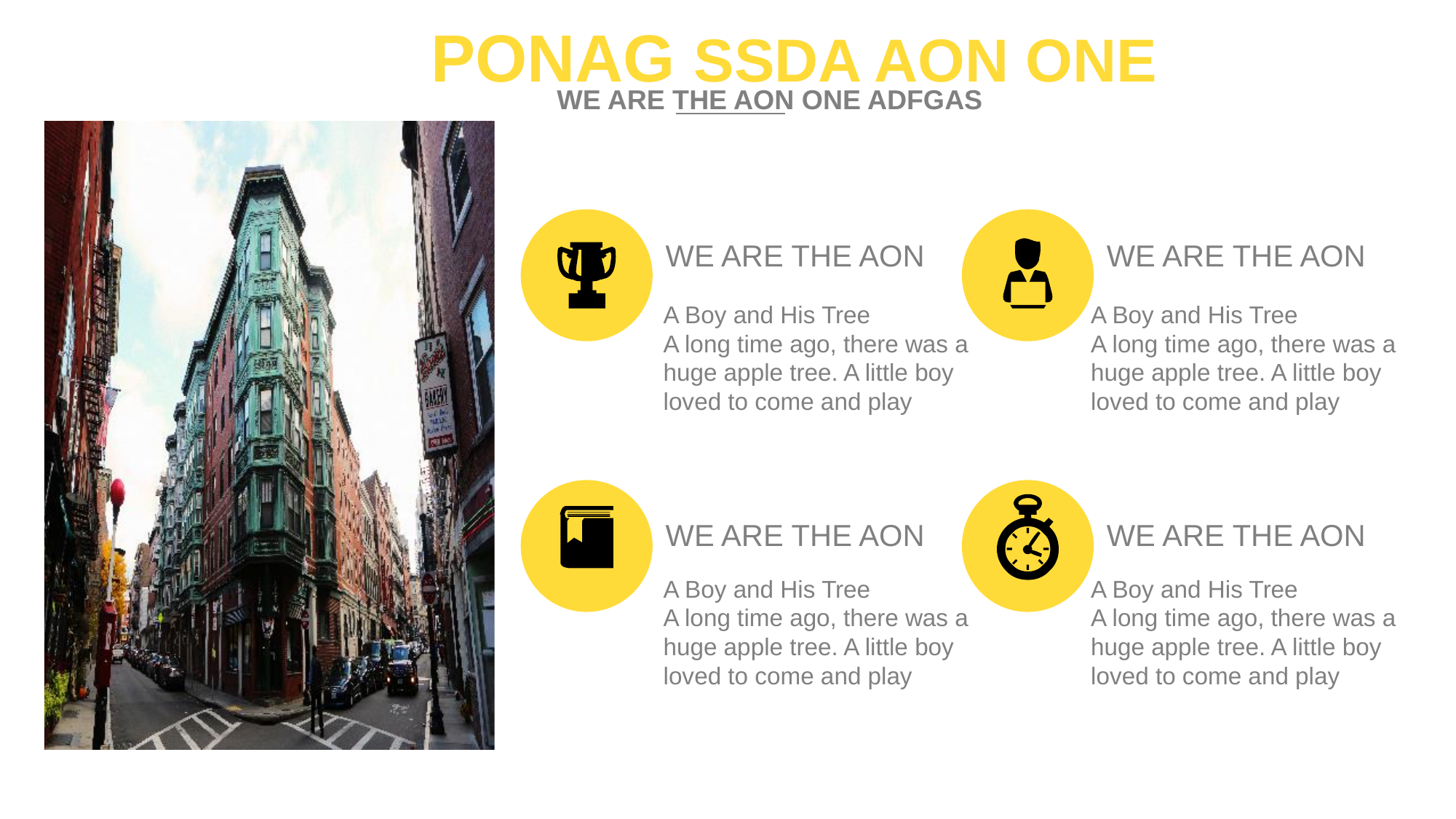

PONAG SSDA AON ONE
WE ARE THE AON ONE ADFGAS

WE ARE THE AON
WE ARE THE AON
A Boy and His Tree
A long time ago, there was a huge apple tree. A little boy loved to come and play
A Boy and His Tree
A long time ago, there was a huge apple tree. A little boy loved to come and play

WE ARE THE AON
WE ARE THE AON
A Boy and His Tree
A long time ago, there was a huge apple tree. A little boy loved to come and play
A Boy and His Tree
A long time ago, there was a huge apple tree. A little boy loved to come and play